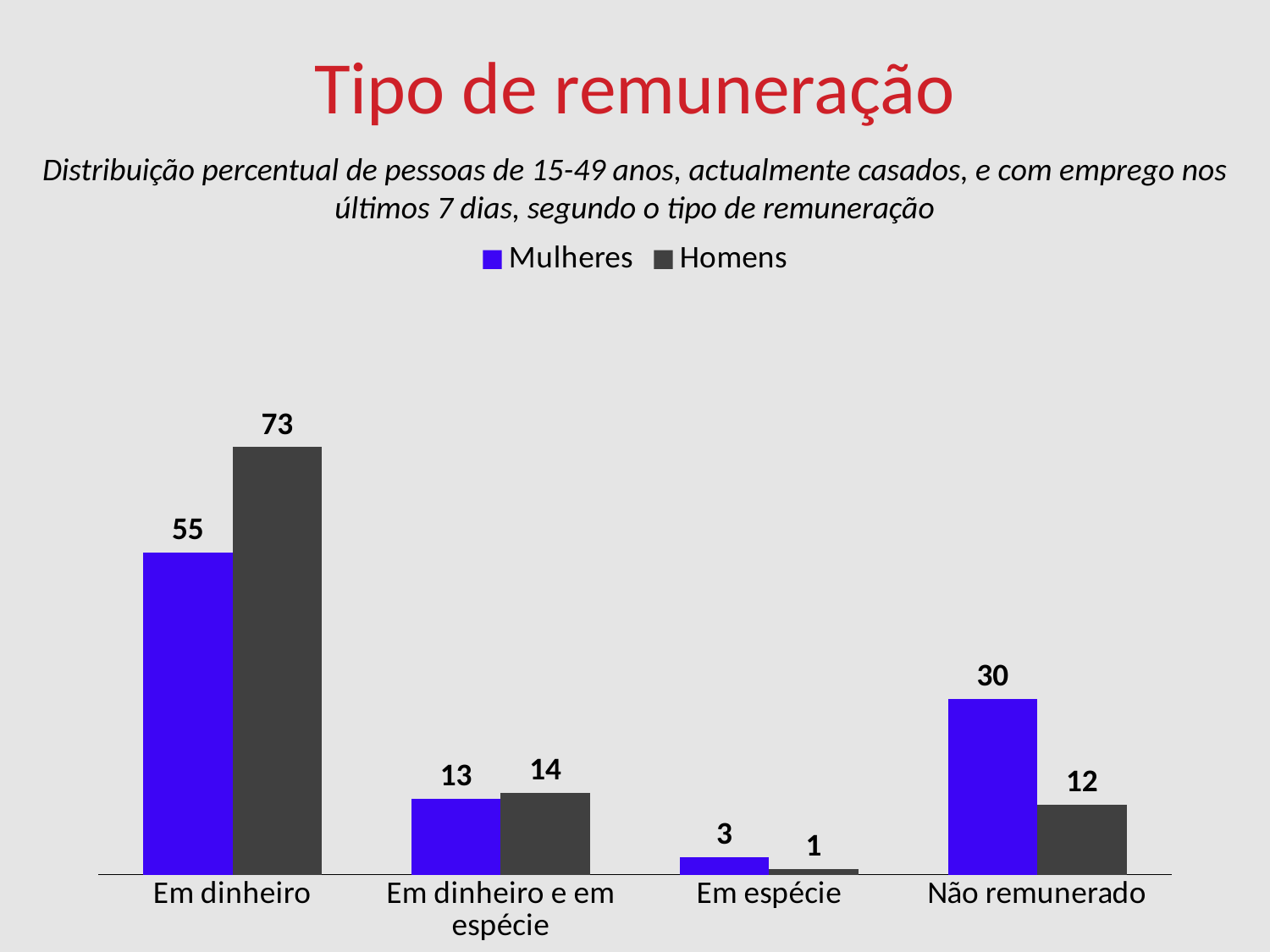

Tipo de remuneração
Distribuição percentual de pessoas de 15-49 anos, actualmente casados, e com emprego nos últimos 7 dias, segundo o tipo de remuneração

### Chart

| Category | Mulheres | Homens |
|---|---|---|
| Em dinheiro | 55.0 | 73.0 |
| Em dinheiro e em espécie | 13.0 | 14.0 |
| Em espécie | 3.0 | 1.0 |
| Não remunerado | 30.0 | 12.0 |